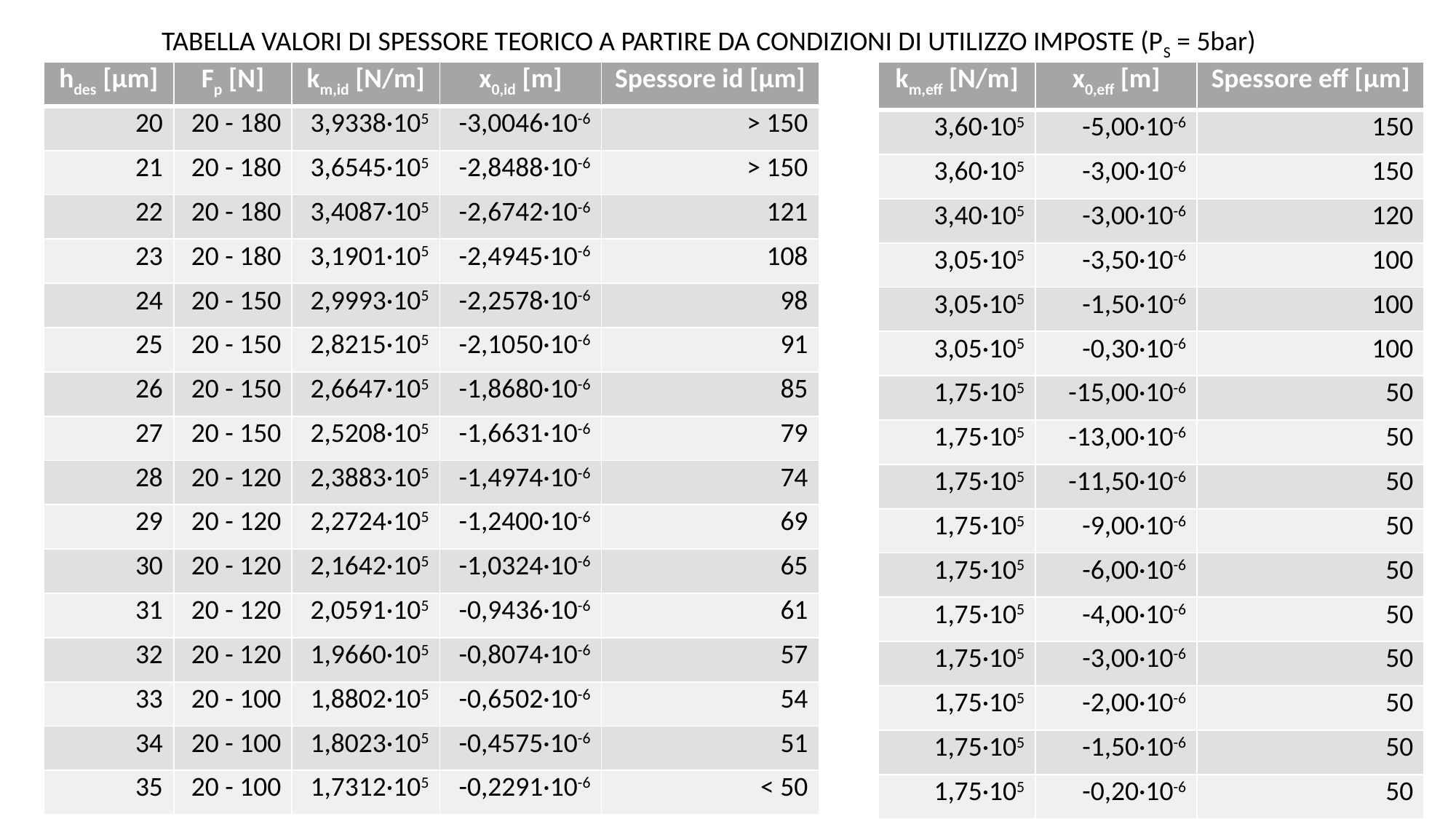

TABELLA VALORI DI SPESSORE TEORICO A PARTIRE DA CONDIZIONI DI UTILIZZO IMPOSTE (PS = 5bar)
| hdes [μm] | Fp [N] | km,id [N/m] | x0,id [m] | Spessore id [μm] |
| --- | --- | --- | --- | --- |
| 20 | 20 - 180 | 3,9338·105 | -3,0046·10-6 | > 150 |
| 21 | 20 - 180 | 3,6545·105 | -2,8488·10-6 | > 150 |
| 22 | 20 - 180 | 3,4087·105 | -2,6742·10-6 | 121 |
| 23 | 20 - 180 | 3,1901·105 | -2,4945·10-6 | 108 |
| 24 | 20 - 150 | 2,9993·105 | -2,2578·10-6 | 98 |
| 25 | 20 - 150 | 2,8215·105 | -2,1050·10-6 | 91 |
| 26 | 20 - 150 | 2,6647·105 | -1,8680·10-6 | 85 |
| 27 | 20 - 150 | 2,5208·105 | -1,6631·10-6 | 79 |
| 28 | 20 - 120 | 2,3883·105 | -1,4974·10-6 | 74 |
| 29 | 20 - 120 | 2,2724·105 | -1,2400·10-6 | 69 |
| 30 | 20 - 120 | 2,1642·105 | -1,0324·10-6 | 65 |
| 31 | 20 - 120 | 2,0591·105 | -0,9436·10-6 | 61 |
| 32 | 20 - 120 | 1,9660·105 | -0,8074·10-6 | 57 |
| 33 | 20 - 100 | 1,8802·105 | -0,6502·10-6 | 54 |
| 34 | 20 - 100 | 1,8023·105 | -0,4575·10-6 | 51 |
| 35 | 20 - 100 | 1,7312·105 | -0,2291·10-6 | < 50 |
| km,eff [N/m] | x0,eff [m] | Spessore eff [μm] |
| --- | --- | --- |
| 3,60·105 | -5,00·10-6 | 150 |
| 3,60·105 | -3,00·10-6 | 150 |
| 3,40·105 | -3,00·10-6 | 120 |
| 3,05·105 | -3,50·10-6 | 100 |
| 3,05·105 | -1,50·10-6 | 100 |
| 3,05·105 | -0,30·10-6 | 100 |
| 1,75·105 | -15,00·10-6 | 50 |
| 1,75·105 | -13,00·10-6 | 50 |
| 1,75·105 | -11,50·10-6 | 50 |
| 1,75·105 | -9,00·10-6 | 50 |
| 1,75·105 | -6,00·10-6 | 50 |
| 1,75·105 | -4,00·10-6 | 50 |
| 1,75·105 | -3,00·10-6 | 50 |
| 1,75·105 | -2,00·10-6 | 50 |
| 1,75·105 | -1,50·10-6 | 50 |
| 1,75·105 | -0,20·10-6 | 50 |